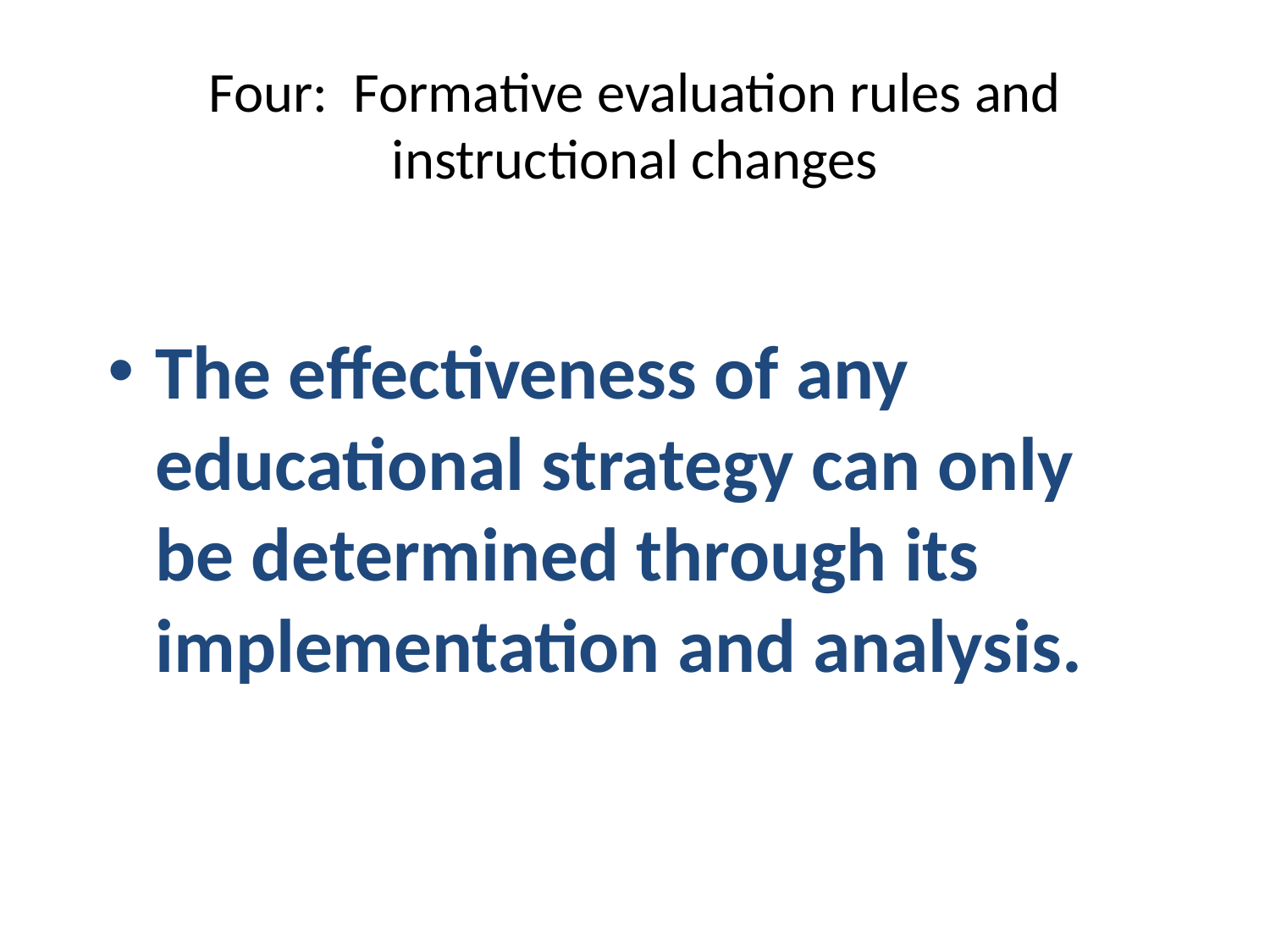

Four:  Formative evaluation rules and instructional changes
The effectiveness of any educational strategy can only be determined through its implementation and analysis.